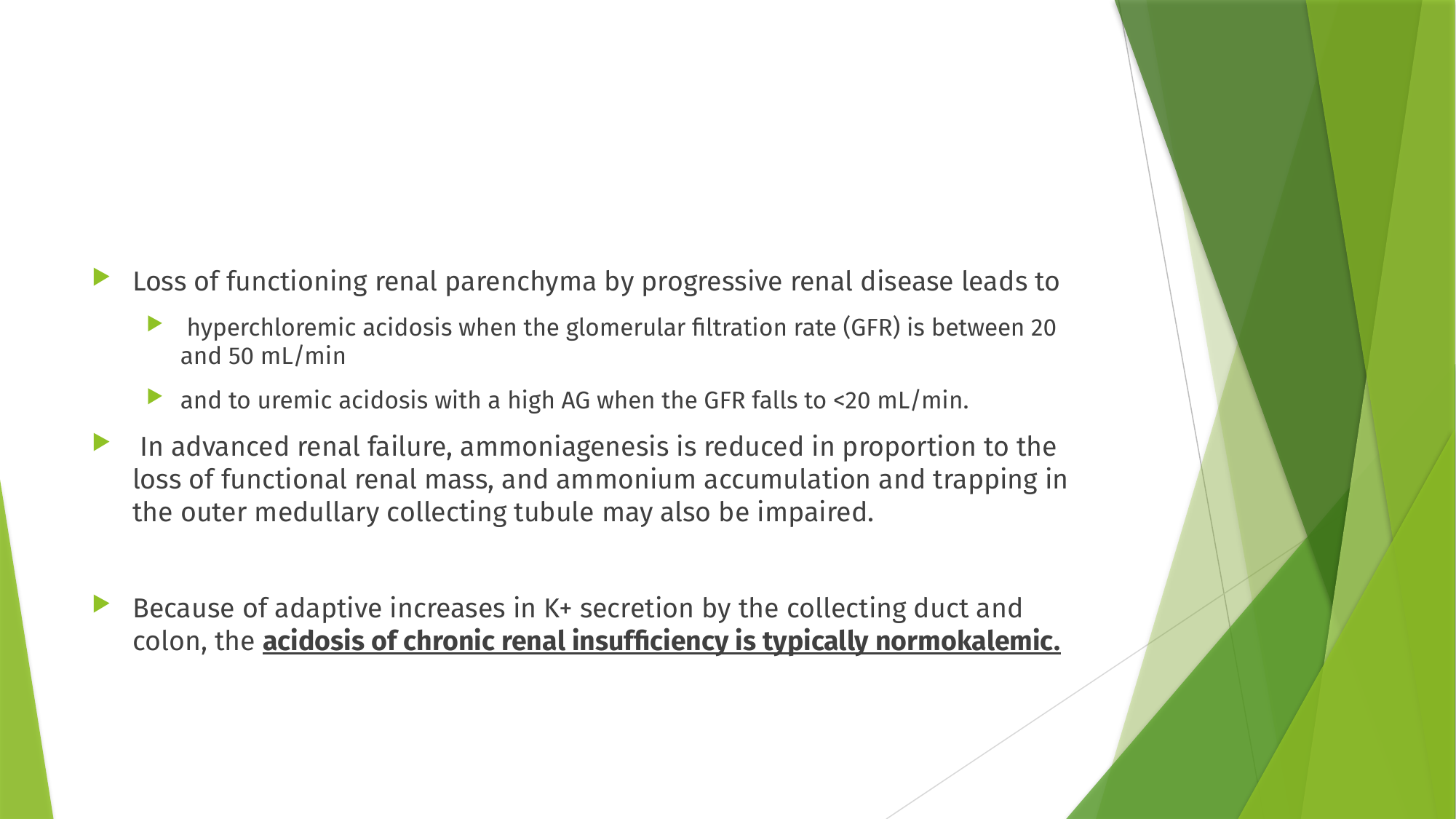

#
Loss of functioning renal parenchyma by progressive renal disease leads to
 hyperchloremic acidosis when the glomerular filtration rate (GFR) is between 20 and 50 mL/min
and to uremic acidosis with a high AG when the GFR falls to <20 mL/min.
 In advanced renal failure, ammoniagenesis is reduced in proportion to the loss of functional renal mass, and ammonium accumulation and trapping in the outer medullary collecting tubule may also be impaired.

Because of adaptive increases in K+ secretion by the collecting duct and colon, the acidosis of chronic renal insufficiency is typically normokalemic.